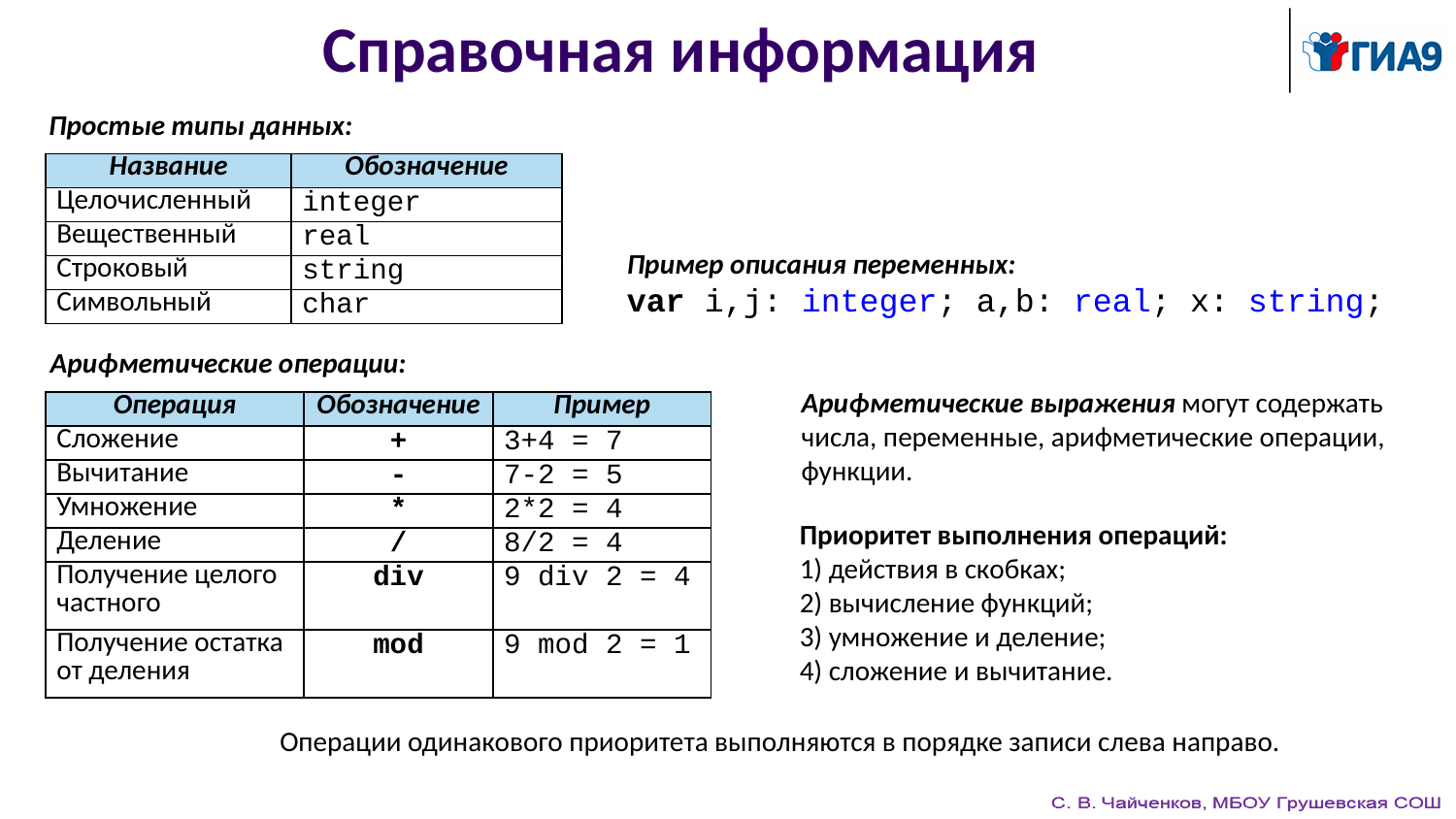

# Справочная информация
Простые типы данных:
| Название | Обозначение |
| --- | --- |
| Целочисленный | integer |
| Вещественный | real |
| Строковый | string |
| Символьный | char |
Пример описания переменных:
var i,j: integer; a,b: real; x: string;
Арифметические операции:
Арифметические выражения могут содержать числа, переменные, арифметические операции, функции.
| Операция | Обозначение | Пример |
| --- | --- | --- |
| Сложение | + | 3+4 = 7 |
| Вычитание | - | 7-2 = 5 |
| Умножение | \* | 2\*2 = 4 |
| Деление | / | 8/2 = 4 |
| Получение целого частного | div | 9 div 2 = 4 |
| Получение остатка от деления | mod | 9 mod 2 = 1 |
Приоритет выполнения операций:
1) действия в скобках;
2) вычисление функций;
3) умножение и деление;
4) сложение и вычитание.
Операции одинакового приоритета выполняются в порядке записи слева направо.